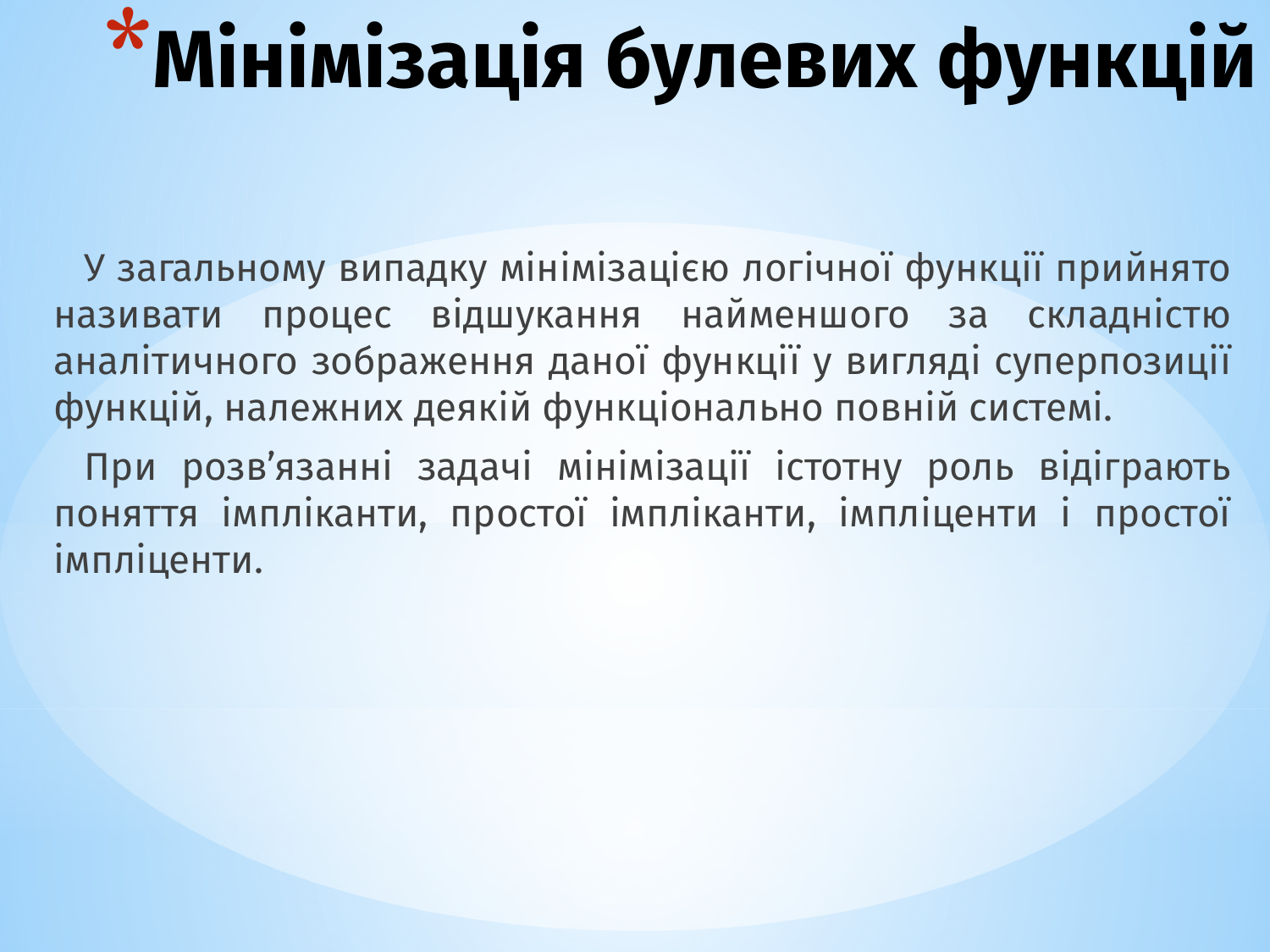

# Мінімізація булевих функцій
У загальному випадку мінімізацією логічної функції прийнято називати процес відшукання найменшого за складністю аналітичного зображення даної функції у вигляді суперпозиції функцій, належних деякій функціонально повній системі.
При розв’язанні задачі мінімізації істотну роль відіграють поняття імпліканти, простої імпліканти, імпліценти і простої імпліценти.